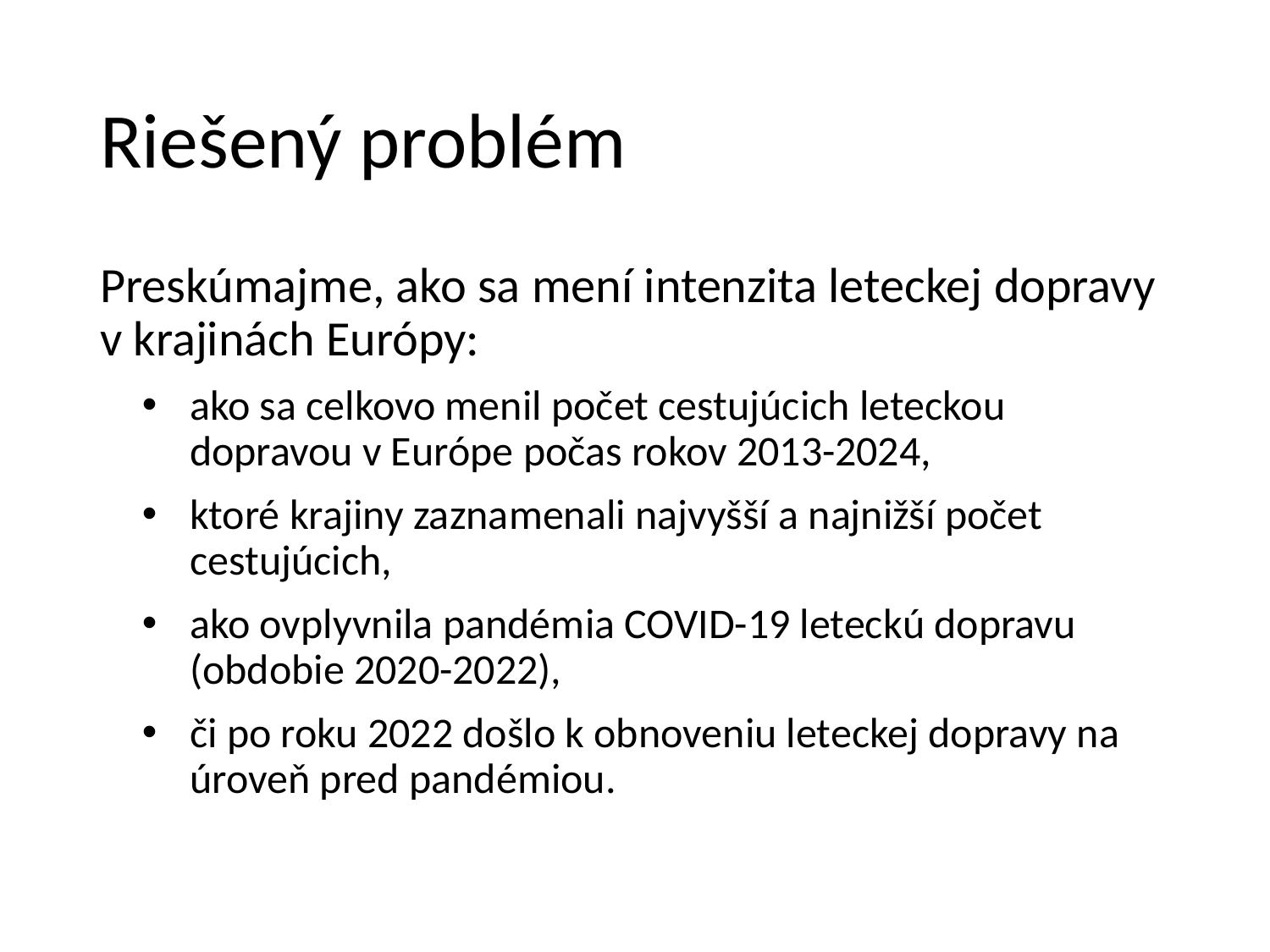

# Riešený problém
Preskúmajme, ako sa mení intenzita leteckej dopravy v krajinách Európy:
ako sa celkovo menil počet cestujúcich leteckou dopravou v Európe počas rokov 2013-2024,
ktoré krajiny zaznamenali najvyšší a najnižší počet cestujúcich,
ako ovplyvnila pandémia COVID-19 leteckú dopravu (obdobie 2020-2022),
či po roku 2022 došlo k obnoveniu leteckej dopravy na úroveň pred pandémiou.